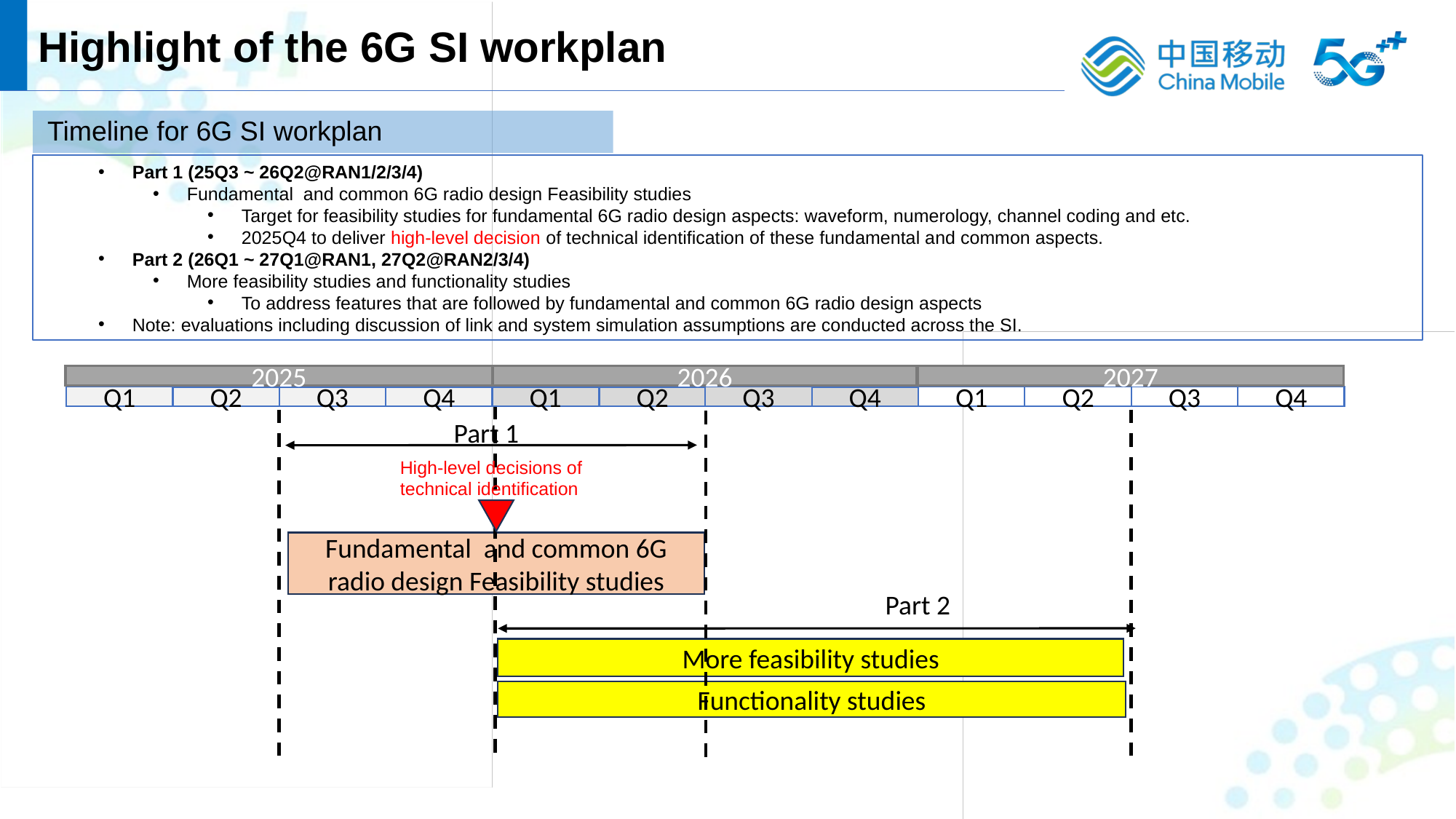

Highlight of the 6G SI workplan
Timeline for 6G SI workplan

Part 1 (25Q3 ~ 26Q2@RAN1/2/3/4)
Fundamental  and common 6G radio design Feasibility studies
Target for feasibility studies for fundamental 6G radio design aspects: waveform, numerology, channel coding and etc.
2025Q4 to deliver high-level decision of technical identification of these fundamental and common aspects.
Part 2 (26Q1 ~ 27Q1@RAN1, 27Q2@RAN2/3/4)
More feasibility studies and functionality studies
To address features that are followed by fundamental and common 6G radio design aspects
Note: evaluations including discussion of link and system simulation assumptions are conducted across the SI.
2025
2026
2027
Q3
Q4
Q3
Q1
Q1
Q2
Q3
Q4
Q1
Q4
Q2
Q2
Part 1
High-level decisions of technical identification

Fundamental  and common 6G radio design Feasibility studies
Part 2
More feasibility studies
Functionality studies